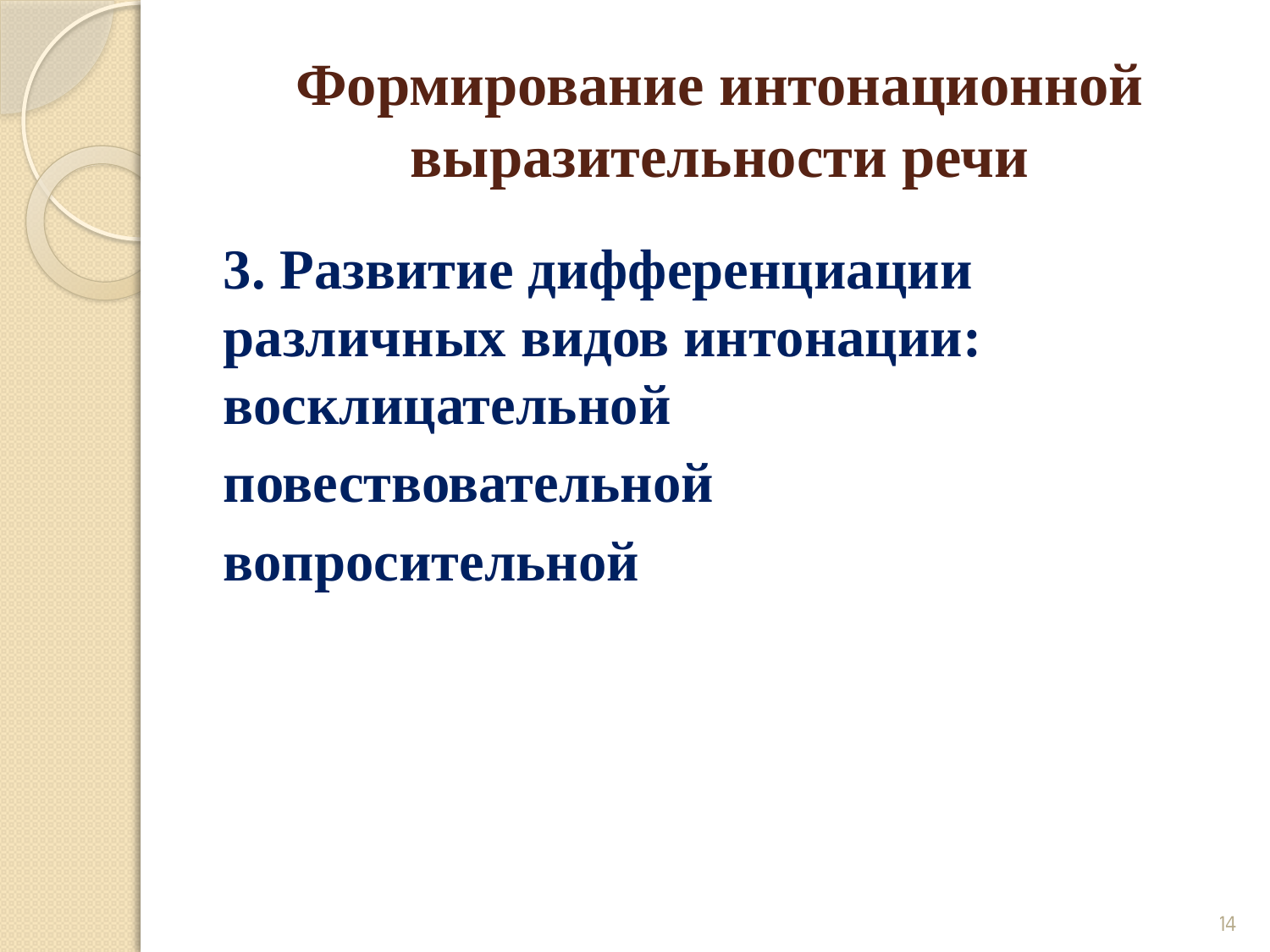

# Формирование интонационной выразительности речи
3. Развитие дифференциации различных видов интонации: восклицательной
повествовательной
вопросительной

14